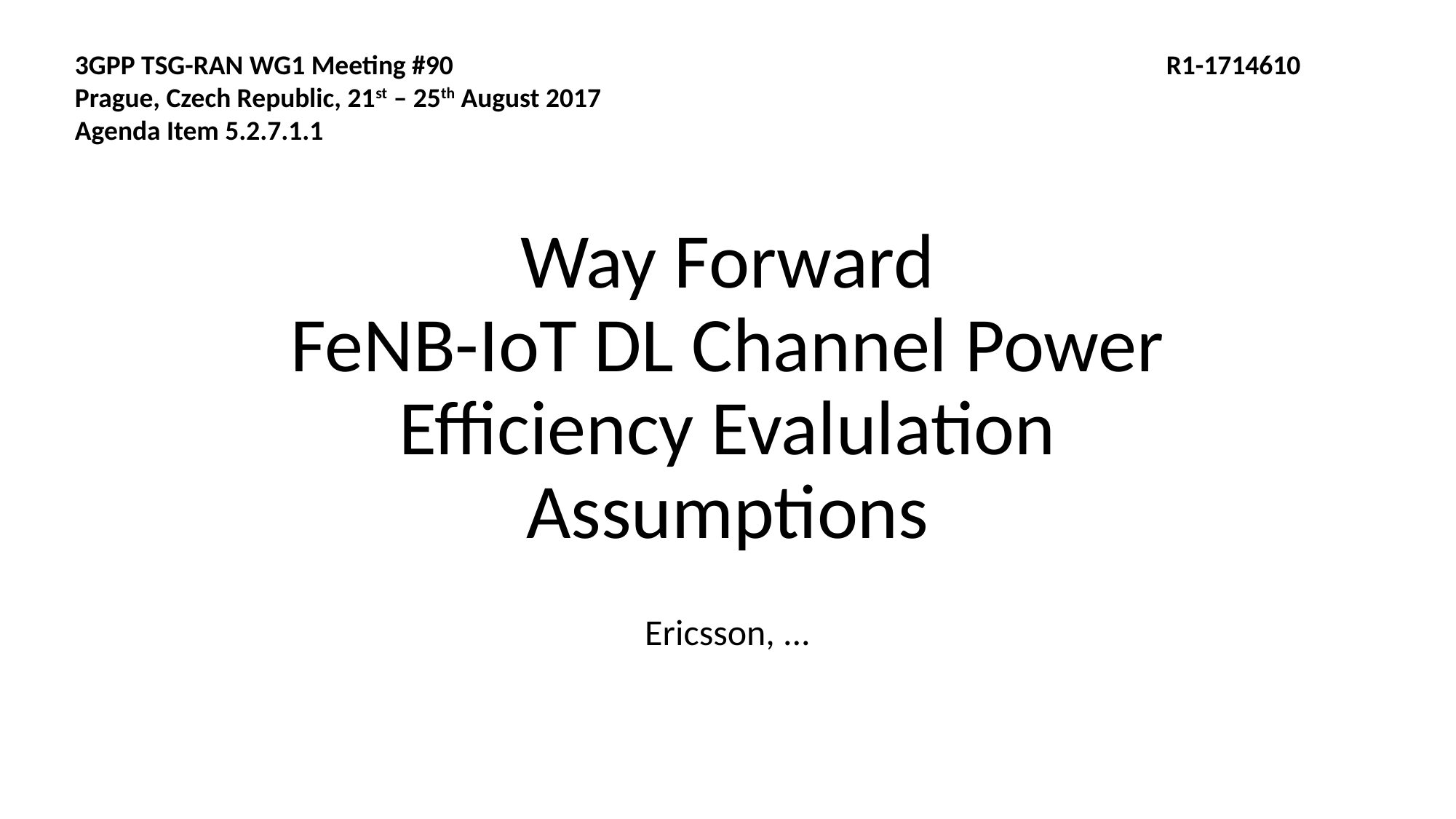

3GPP TSG-RAN WG1 Meeting #90							R1-1714610
Prague, Czech Republic, 21st – 25th August 2017
Agenda Item 5.2.7.1.1
# Way Forward FeNB-IoT DL Channel Power Efficiency Evalulation Assumptions
Ericsson, ...